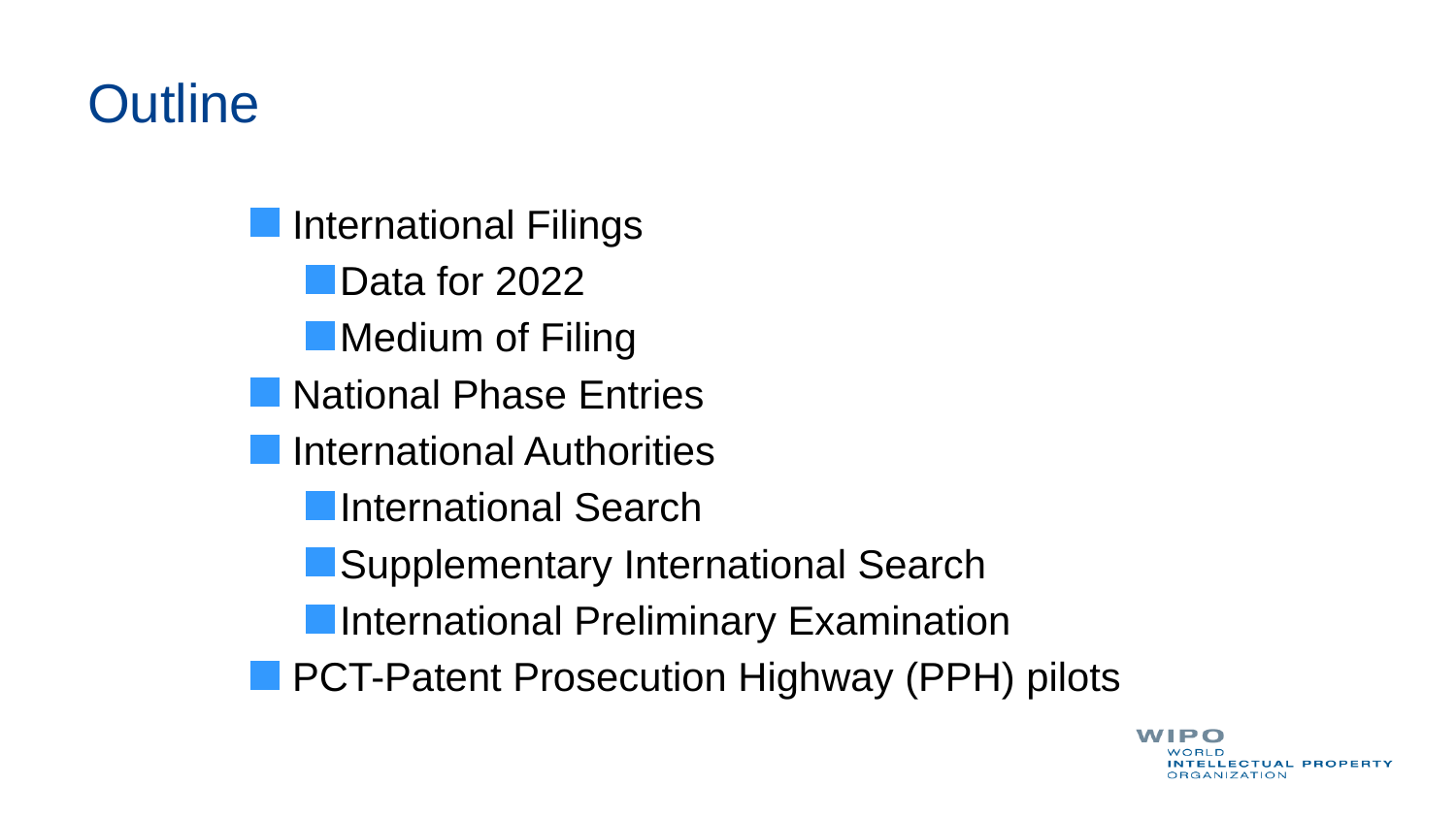

# Outline
International Filings
Data for 2022
Medium of Filing
National Phase Entries
International Authorities
International Search
Supplementary International Search
International Preliminary Examination
PCT-Patent Prosecution Highway (PPH) pilots